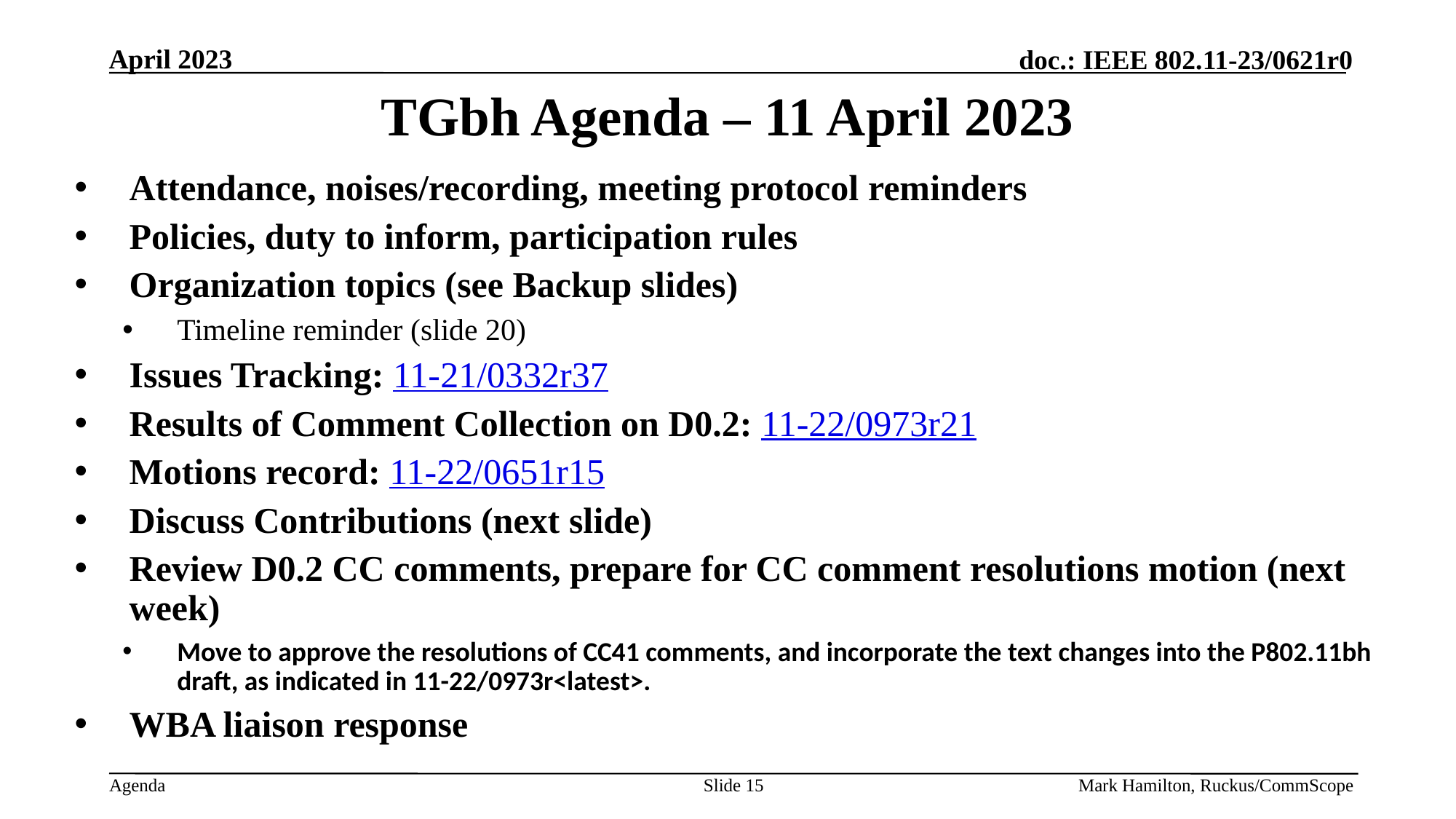

# TGbh Agenda – 11 April 2023
Attendance, noises/recording, meeting protocol reminders
Policies, duty to inform, participation rules
Organization topics (see Backup slides)
Timeline reminder (slide 20)
Issues Tracking: 11-21/0332r37
Results of Comment Collection on D0.2: 11-22/0973r21
Motions record: 11-22/0651r15
Discuss Contributions (next slide)
Review D0.2 CC comments, prepare for CC comment resolutions motion (next week)
Move to approve the resolutions of CC41 comments, and incorporate the text changes into the P802.11bh draft, as indicated in 11-22/0973r<latest>.
WBA liaison response

Slide 15